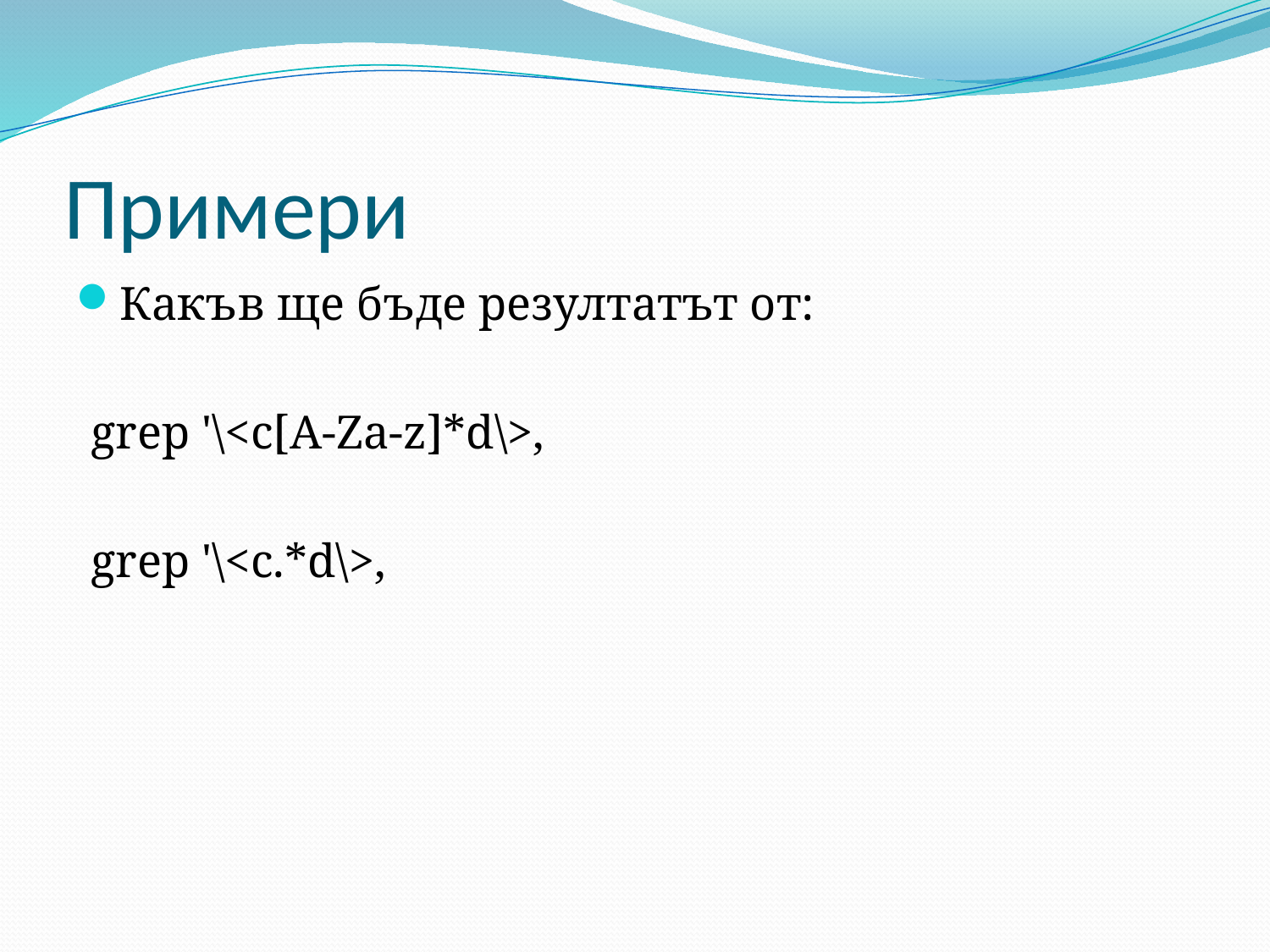

# Примери
Какъв ще бъде резултатът от:

grep '\<c[A-Za-z]*d\>‚

grep '\<c.*d\>‚